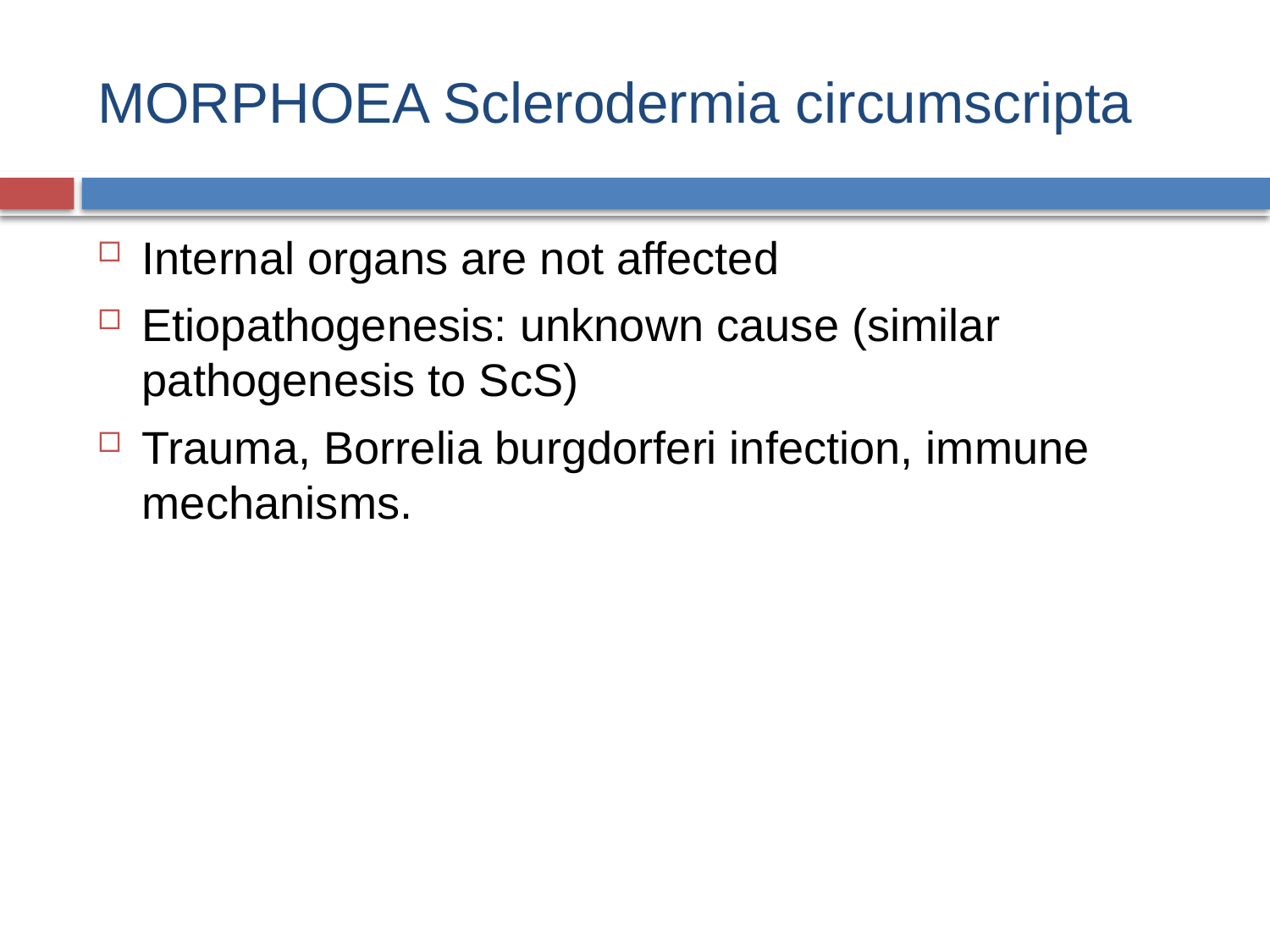

# MORPHOEA Sclerodermia circumscripta
Internal organs are not affected
Etiopathogenesis: unknown cause (similar pathogenesis to ScS)
Trauma, Borrelia burgdorferi infection, immune mechanisms.